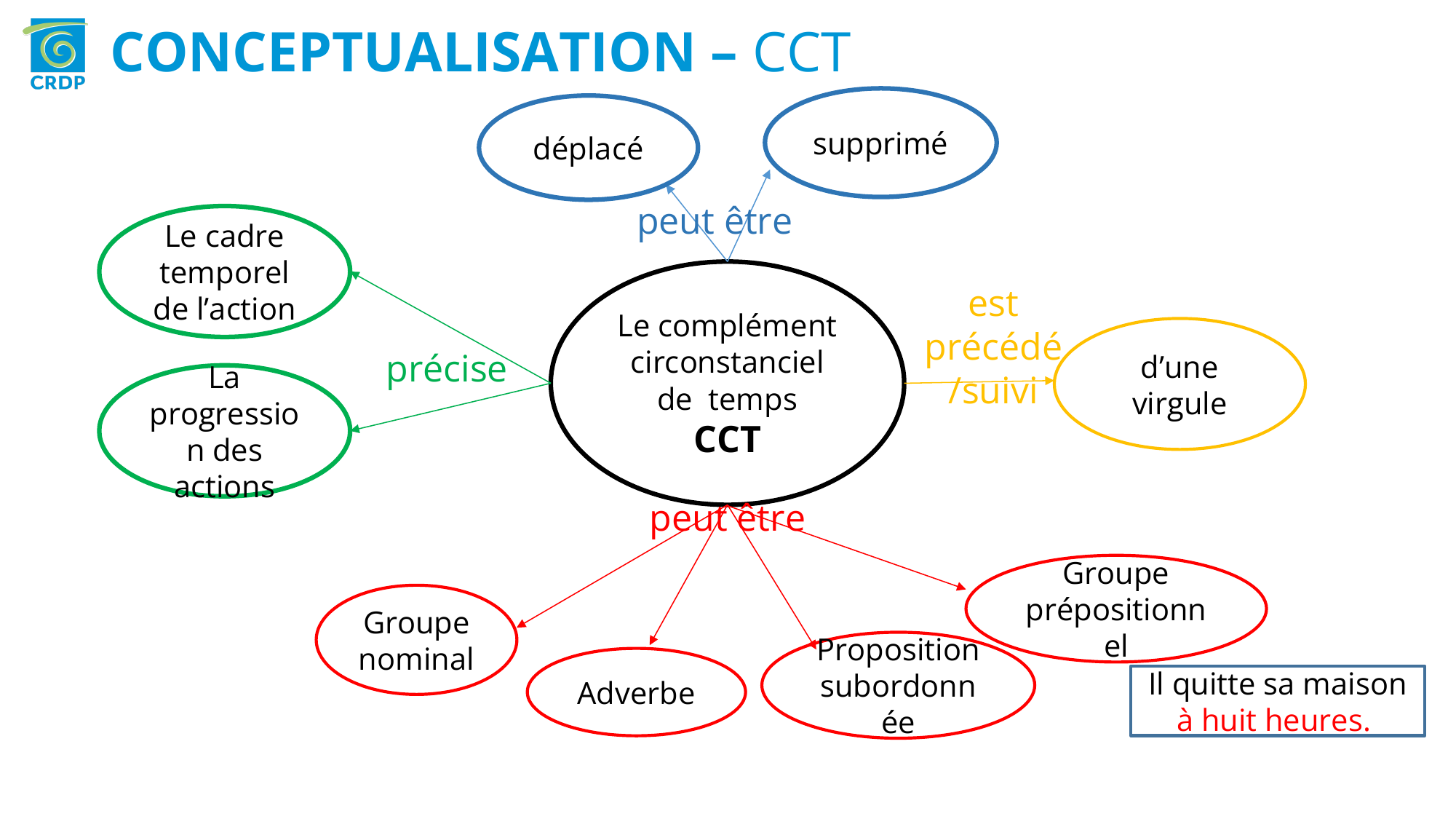

CONCEPTUALISATION – CCT
supprimé
déplacé
peut être
Le cadre temporel de l’action
Le complément circonstanciel de  temps
CCT
est précédé /suivi
d’une virgule
précise
La progression des actions
peut être
Groupe prépositionnel
Il quitte sa maison à huit heures.
Groupe nominal
Proposition subordonnée
Adverbe